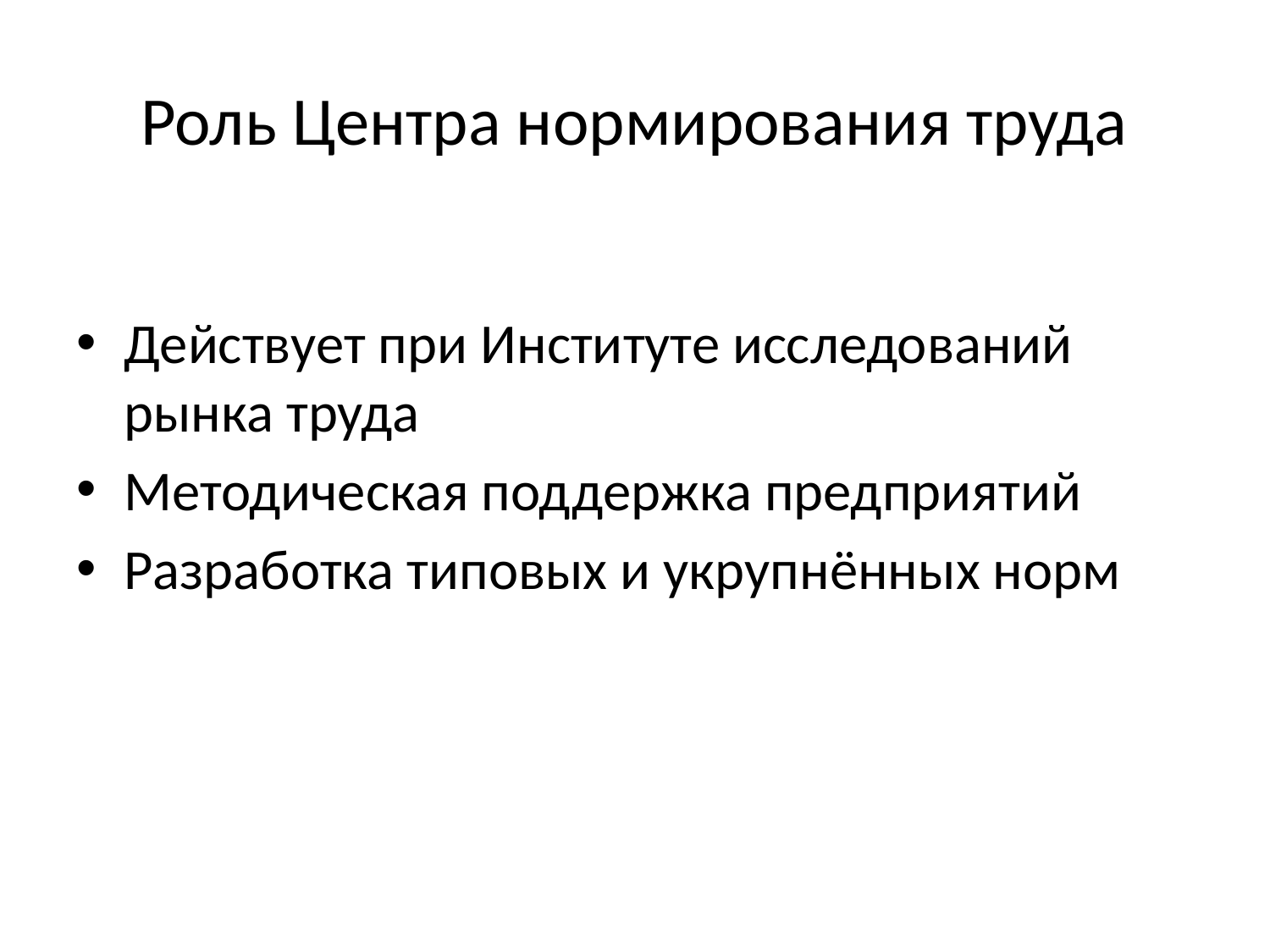

# Роль Центра нормирования труда

Действует при Институте исследований рынка труда
Методическая поддержка предприятий
Разработка типовых и укрупнённых норм